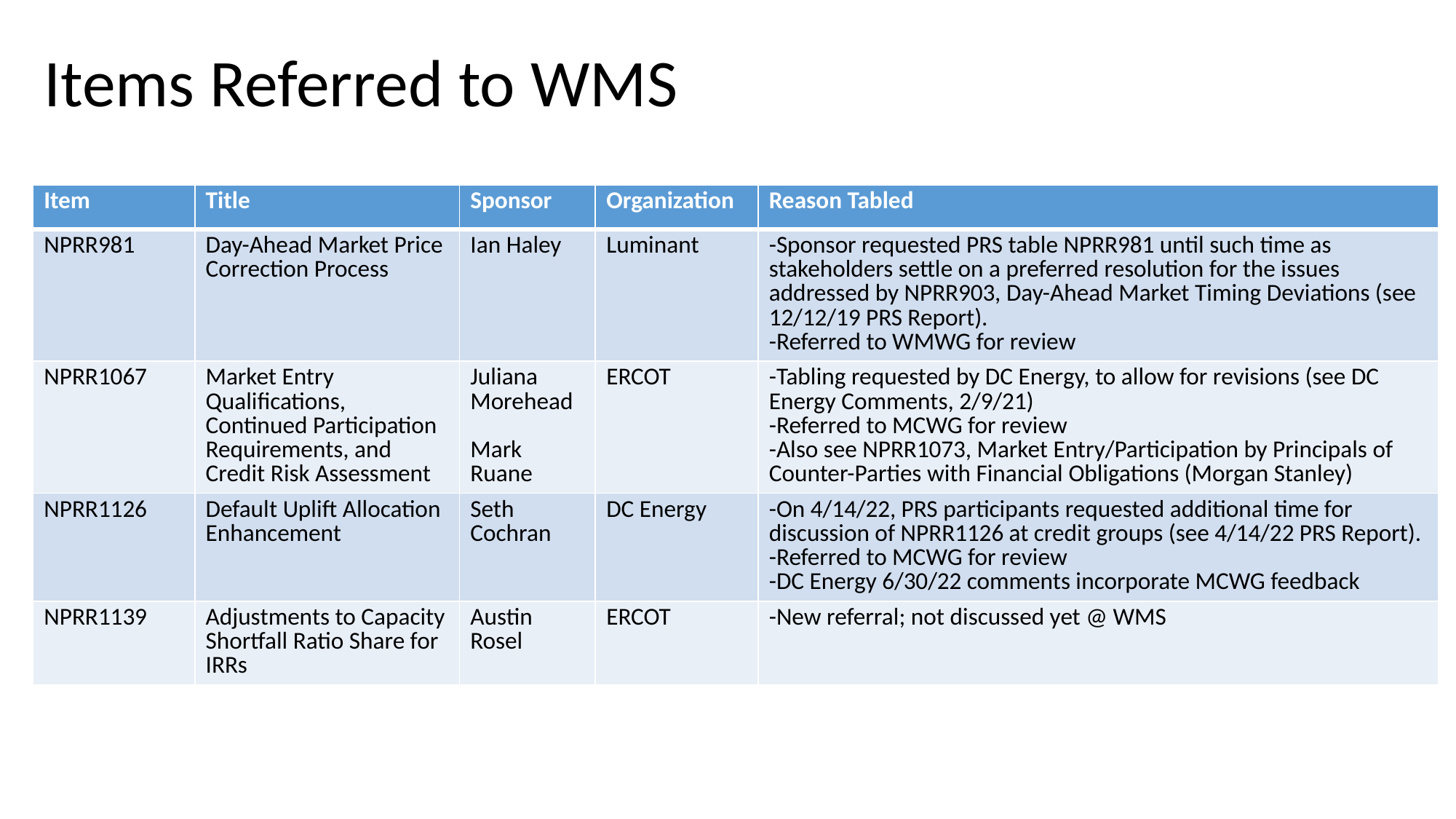

# Items Referred to WMS
| Item | Title | Sponsor | Organization | Reason Tabled |
| --- | --- | --- | --- | --- |
| NPRR981 | Day-Ahead Market Price Correction Process | Ian Haley | Luminant | -Sponsor requested PRS table NPRR981 until such time as stakeholders settle on a preferred resolution for the issues addressed by NPRR903, Day-Ahead Market Timing Deviations (see 12/12/19 PRS Report). -Referred to WMWG for review |
| NPRR1067 | Market Entry Qualifications, Continued Participation Requirements, and Credit Risk Assessment | Juliana Morehead Mark Ruane | ERCOT | -Tabling requested by DC Energy, to allow for revisions (see DC Energy Comments, 2/9/21) -Referred to MCWG for review -Also see NPRR1073, Market Entry/Participation by Principals of Counter-Parties with Financial Obligations (Morgan Stanley) |
| NPRR1126 | Default Uplift Allocation Enhancement | Seth Cochran | DC Energy | -On 4/14/22, PRS participants requested additional time for discussion of NPRR1126 at credit groups (see 4/14/22 PRS Report). -Referred to MCWG for review -DC Energy 6/30/22 comments incorporate MCWG feedback |
| NPRR1139 | Adjustments to Capacity Shortfall Ratio Share for IRRs | Austin Rosel | ERCOT | -New referral; not discussed yet @ WMS |